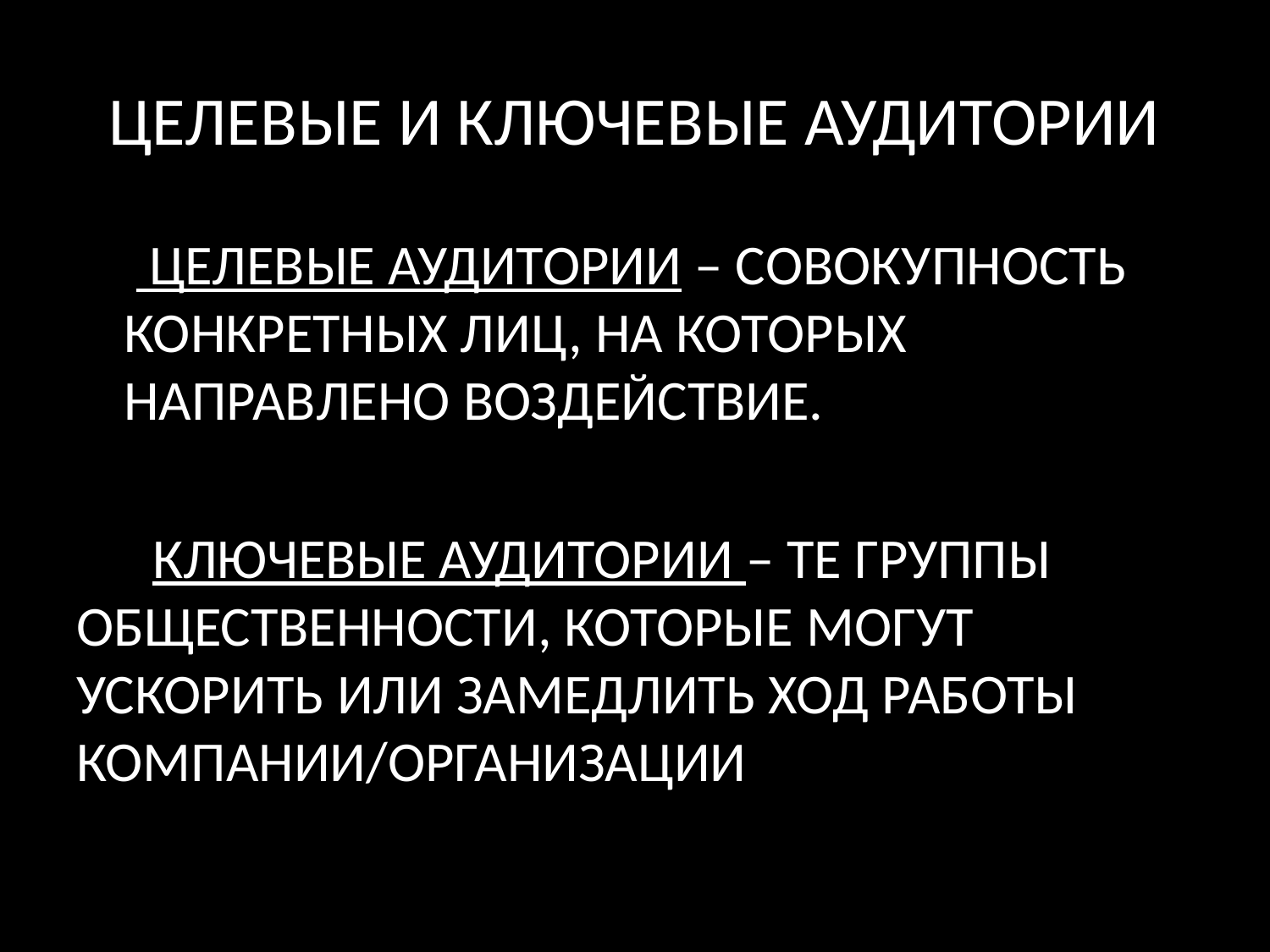

# ЦЕЛЕВЫЕ И КЛЮЧЕВЫЕ АУДИТОРИИ
  ЦЕЛЕВЫЕ АУДИТОРИИ – СОВОКУПНОСТЬ КОНКРЕТНЫХ ЛИЦ, НА КОТОРЫХ НАПРАВЛЕНО ВОЗДЕЙСТВИЕ.

      КЛЮЧЕВЫЕ АУДИТОРИИ – ТЕ ГРУППЫ       ОБЩЕСТВЕННОСТИ, КОТОРЫЕ МОГУТ УСКОРИТЬ ИЛИ ЗАМЕДЛИТЬ ХОД РАБОТЫ КОМПАНИИ/ОРГАНИЗАЦИИ